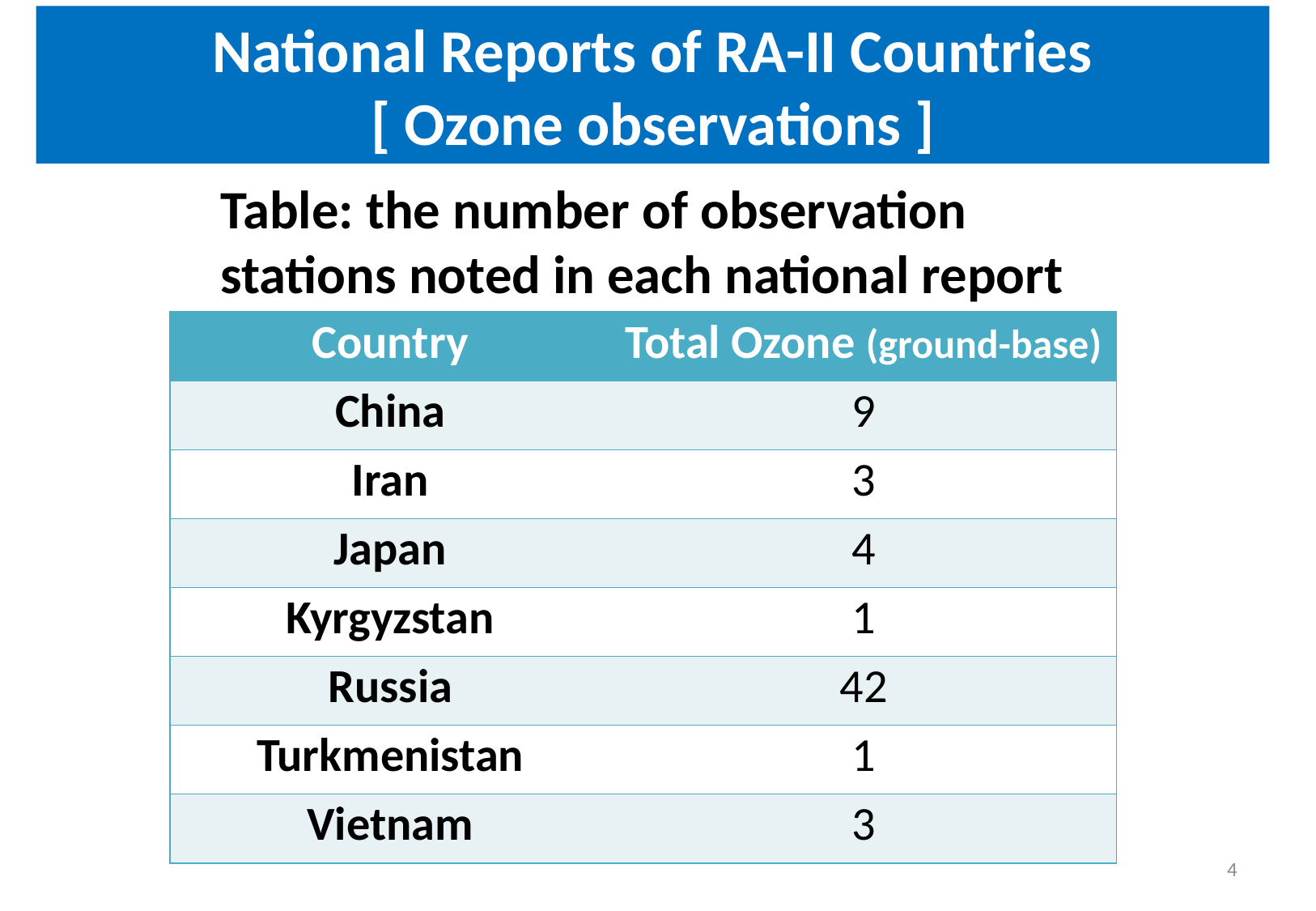

National Reports of RA-II Countries
[ Ozone observations ]
Table: the number of observation stations noted in each national report
| Country | Total Ozone (ground-base) |
| --- | --- |
| China | 9 |
| Iran | 3 |
| Japan | 4 |
| Kyrgyzstan | 1 |
| Russia | 42 |
| Turkmenistan | 1 |
| Vietnam | 3 |
4